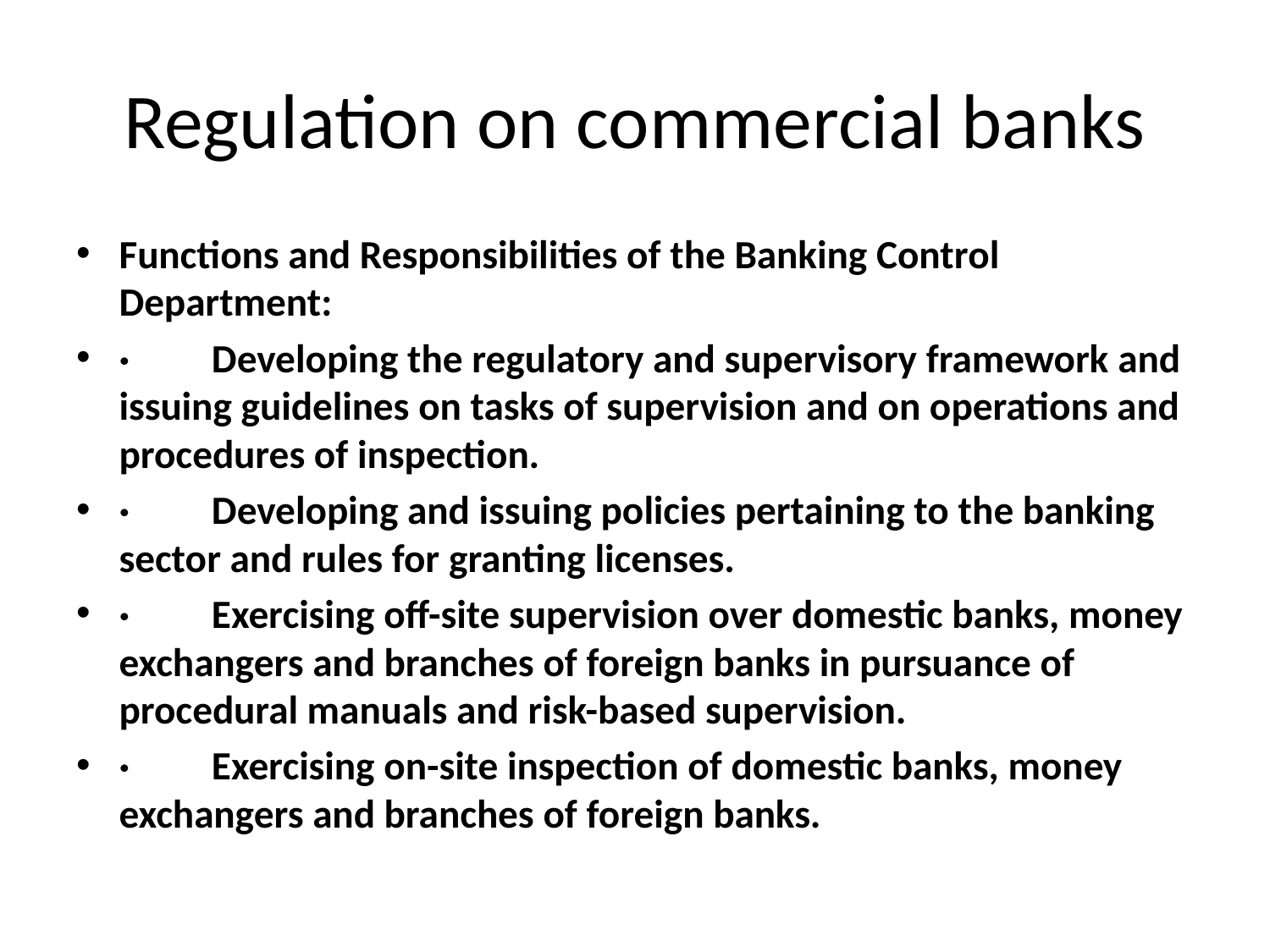

# Regulation on commercial banks
Functions and Responsibilities of the Banking Control Department:
·         Developing the regulatory and supervisory framework and issuing guidelines on tasks of supervision and on operations and procedures of inspection.
·         Developing and issuing policies pertaining to the banking sector and rules for granting licenses.
·         Exercising off-site supervision over domestic banks, money exchangers and branches of foreign banks in pursuance of procedural manuals and risk-based supervision.
·         Exercising on-site inspection of domestic banks, money exchangers and branches of foreign banks.